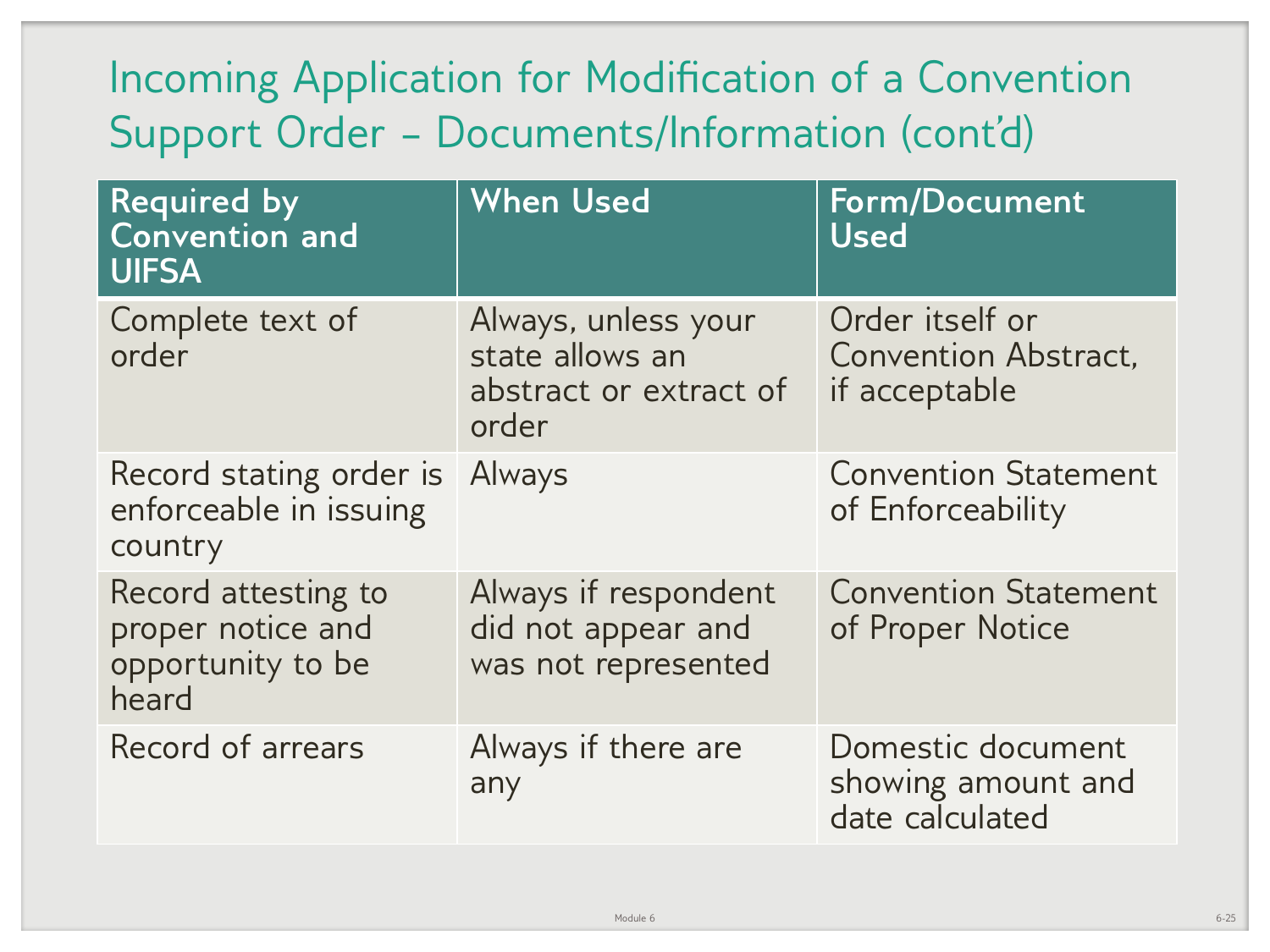

# Incoming Application for Modification of a Convention Support Order – Documents/Information (cont’d)
| Required by Convention and UIFSA | When Used | Form/Document Used |
| --- | --- | --- |
| Complete text of order | Always, unless your state allows an abstract or extract of order | Order itself or Convention Abstract, if acceptable |
| Record stating order is enforceable in issuing country | Always | Convention Statement of Enforceability |
| Record attesting to proper notice and opportunity to be heard | Always if respondent did not appear and was not represented | Convention Statement of Proper Notice |
| Record of arrears | Always if there are any | Domestic document showing amount and date calculated |
Module 6
6-25